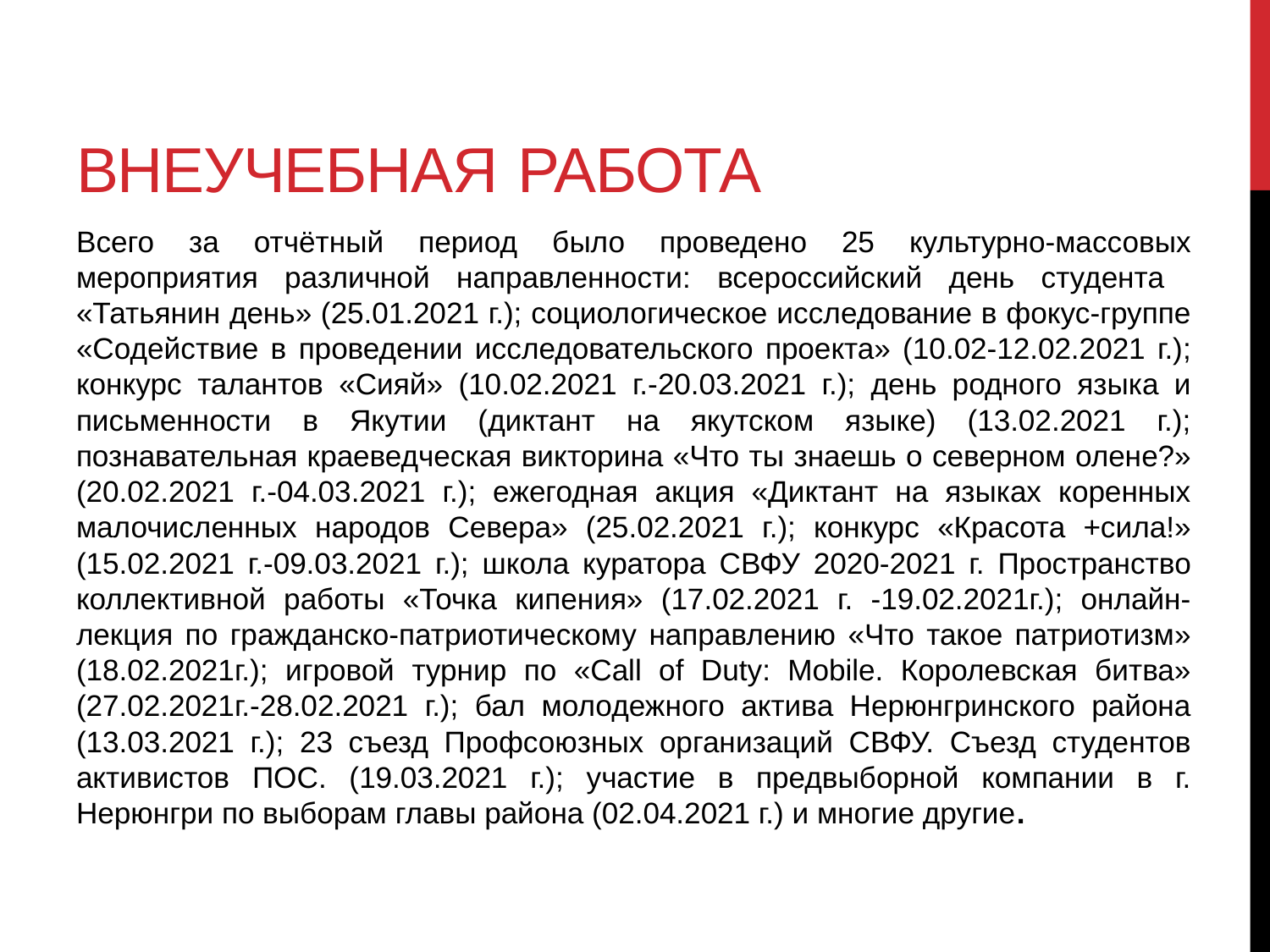

# Внеучебная работа
Всего за отчётный период было проведено 25 культурно-массовых мероприятия различной направленности: всероссийский день студента  «Татьянин день» (25.01.2021 г.); социологическое исследование в фокус-группе «Содействие в проведении исследовательского проекта» (10.02-12.02.2021 г.); конкурс талантов «Сияй» (10.02.2021 г.-20.03.2021 г.); день родного языка и письменности в Якутии (диктант на якутском языке) (13.02.2021 г.); познавательная краеведческая викторина «Что ты знаешь о северном олене?» (20.02.2021 г.-04.03.2021 г.); ежегодная акция «Диктант на языках коренных малочисленных народов Севера» (25.02.2021 г.); конкурс «Красота +сила!» (15.02.2021 г.-09.03.2021 г.); школа куратора СВФУ 2020-2021 г. Пространство коллективной работы «Точка кипения» (17.02.2021 г. -19.02.2021г.); онлайн-лекция по гражданско-патриотическому направлению «Что такое патриотизм» (18.02.2021г.); игровой турнир по «Call of Duty: Mobilе. Королевская битва» (27.02.2021г.-28.02.2021 г.); бал молодежного актива Нерюнгринского района (13.03.2021 г.); 23 съезд Профсоюзных организаций СВФУ. Съезд студентов активистов ПОС. (19.03.2021 г.); участие в предвыборной компании в г. Нерюнгри по выборам главы района (02.04.2021 г.) и многие другие.